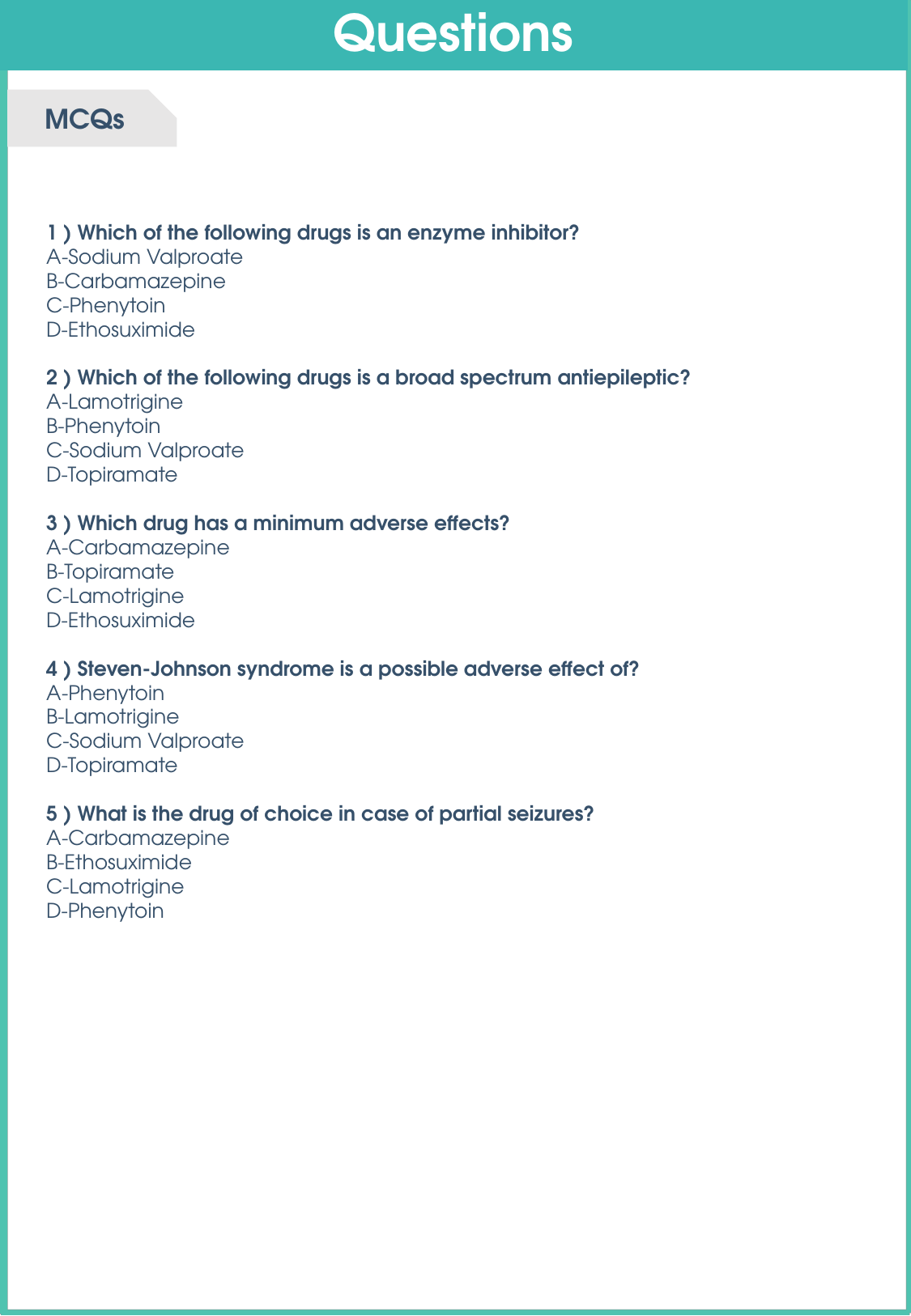

Questions
MCQs
1 ) Which of the following drugs is an enzyme inhibitor?
A-Sodium Valproate
B-Carbamazepine
C-Phenytoin
D-Ethosuximide

2 ) Which of the following drugs is a broad spectrum antiepileptic?
A-Lamotrigine
B-Phenytoin
C-Sodium Valproate
D-Topiramate

3 ) Which drug has a minimum adverse effects?
A-Carbamazepine
B-Topiramate
C-Lamotrigine
D-Ethosuximide

4 ) Steven-Johnson syndrome is a possible adverse effect of?
A-Phenytoin
B-Lamotrigine
C-Sodium Valproate
D-Topiramate

5 ) What is the drug of choice in case of partial seizures?
A-Carbamazepine
B-Ethosuximide
C-Lamotrigine
D-Phenytoin